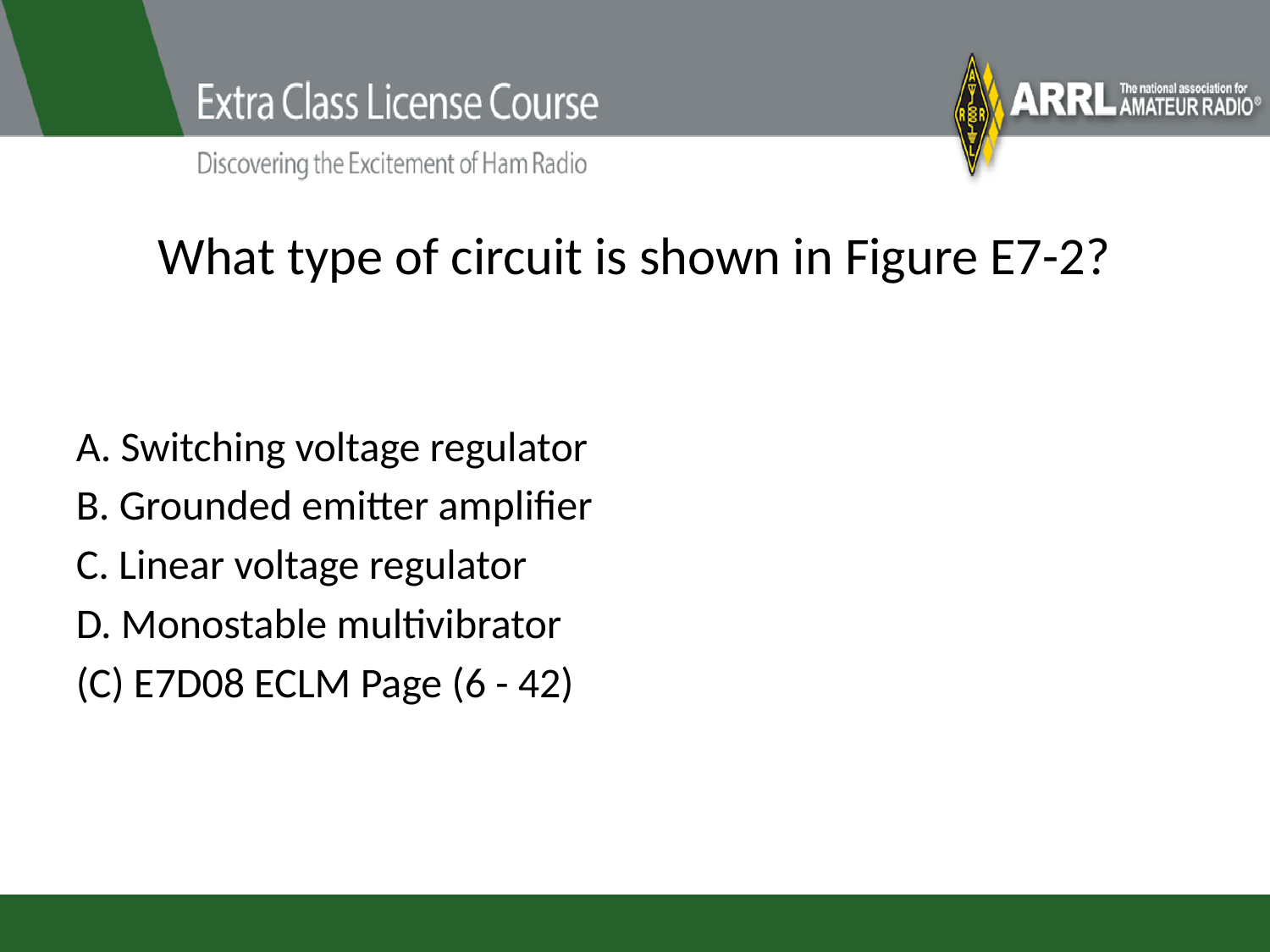

# What type of circuit is shown in Figure E7-2?
A. Switching voltage regulator
B. Grounded emitter amplifier
C. Linear voltage regulator
D. Monostable multivibrator
(C) E7D08 ECLM Page (6 - 42)